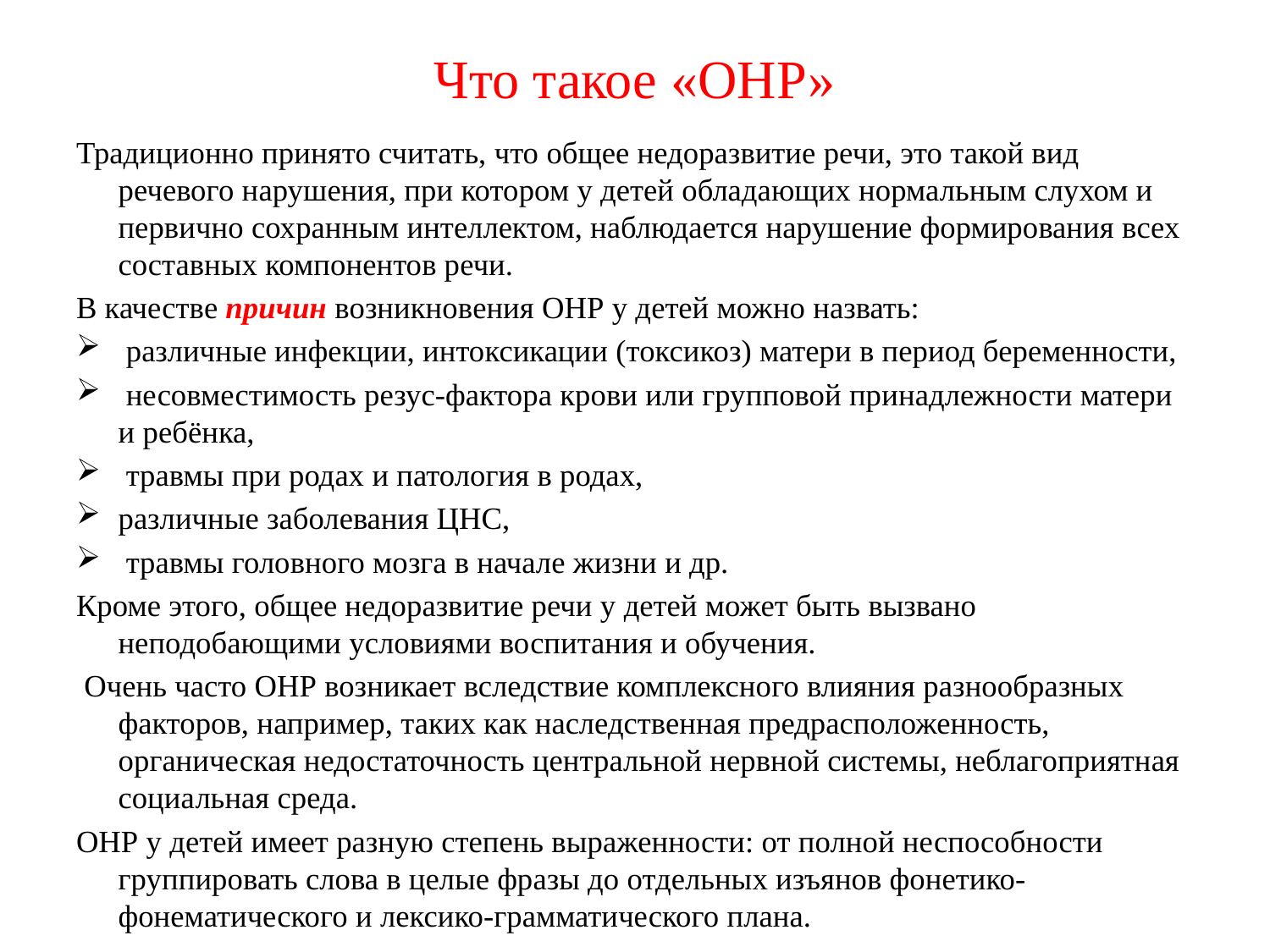

# Что такое «ОНР»
Традиционно принято считать, что общее недоразвитие речи, это такой вид речевого нарушения, при котором у детей обладающих нормальным слухом и первично сохранным интеллектом, наблюдается нарушение формирования всех составных компонентов речи.
В качестве причин возникновения ОНР у детей можно назвать:
 различные инфекции, интоксикации (токсикоз) матери в период беременности,
 несовместимость резус-фактора крови или групповой принадлежности матери и ребёнка,
 травмы при родах и патология в родах,
различные заболевания ЦНС,
 травмы головного мозга в начале жизни и др.
Кроме этого, общее недоразвитие речи у детей может быть вызвано неподобающими условиями воспитания и обучения.
 Очень часто ОНР возникает вследствие комплексного влияния разнообразных факторов, например, таких как наследственная предрасположенность, органическая недостаточность центральной нервной системы, неблагоприятная социальная среда.
ОНР у детей имеет разную степень выраженности: от полной неспособности группировать слова в целые фразы до отдельных изъянов фонетико-фонематического и лексико-грамматического плана.